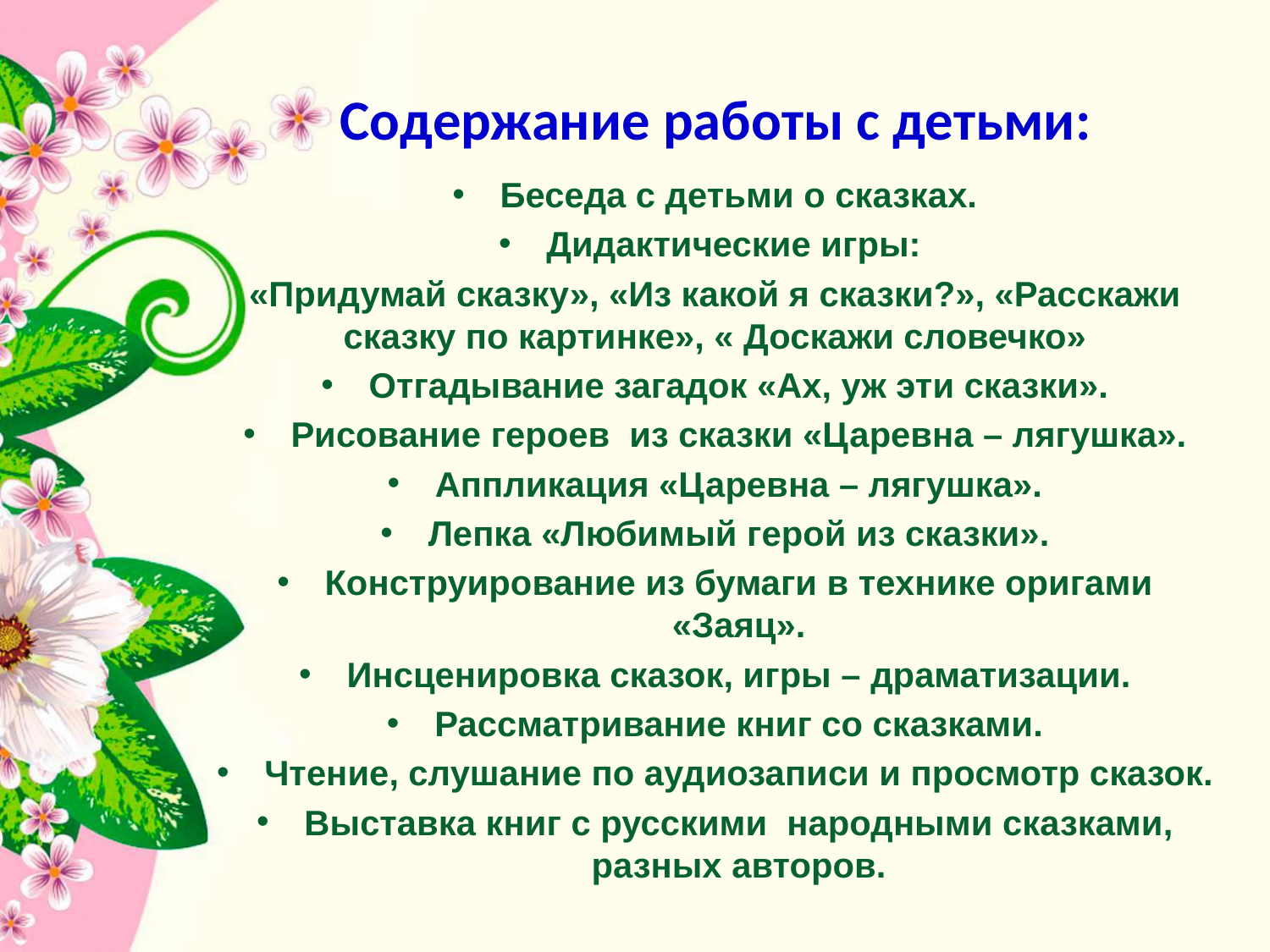

# Содержание работы с детьми:
Беседа с детьми о сказках.
Дидактические игры:
«Придумай сказку», «Из какой я сказки?», «Расскажи сказку по картинке», « Доскажи словечко»
Отгадывание загадок «Ах, уж эти сказки».
Рисование героев  из сказки «Царевна – лягушка».
Аппликация «Царевна – лягушка».
Лепка «Любимый герой из сказки».
Конструирование из бумаги в технике оригами «Заяц».
Инсценировка сказок, игры – драматизации.
Рассматривание книг со сказками.
Чтение, слушание по аудиозаписи и просмотр сказок.
Выставка книг с русскими  народными сказками, разных авторов.